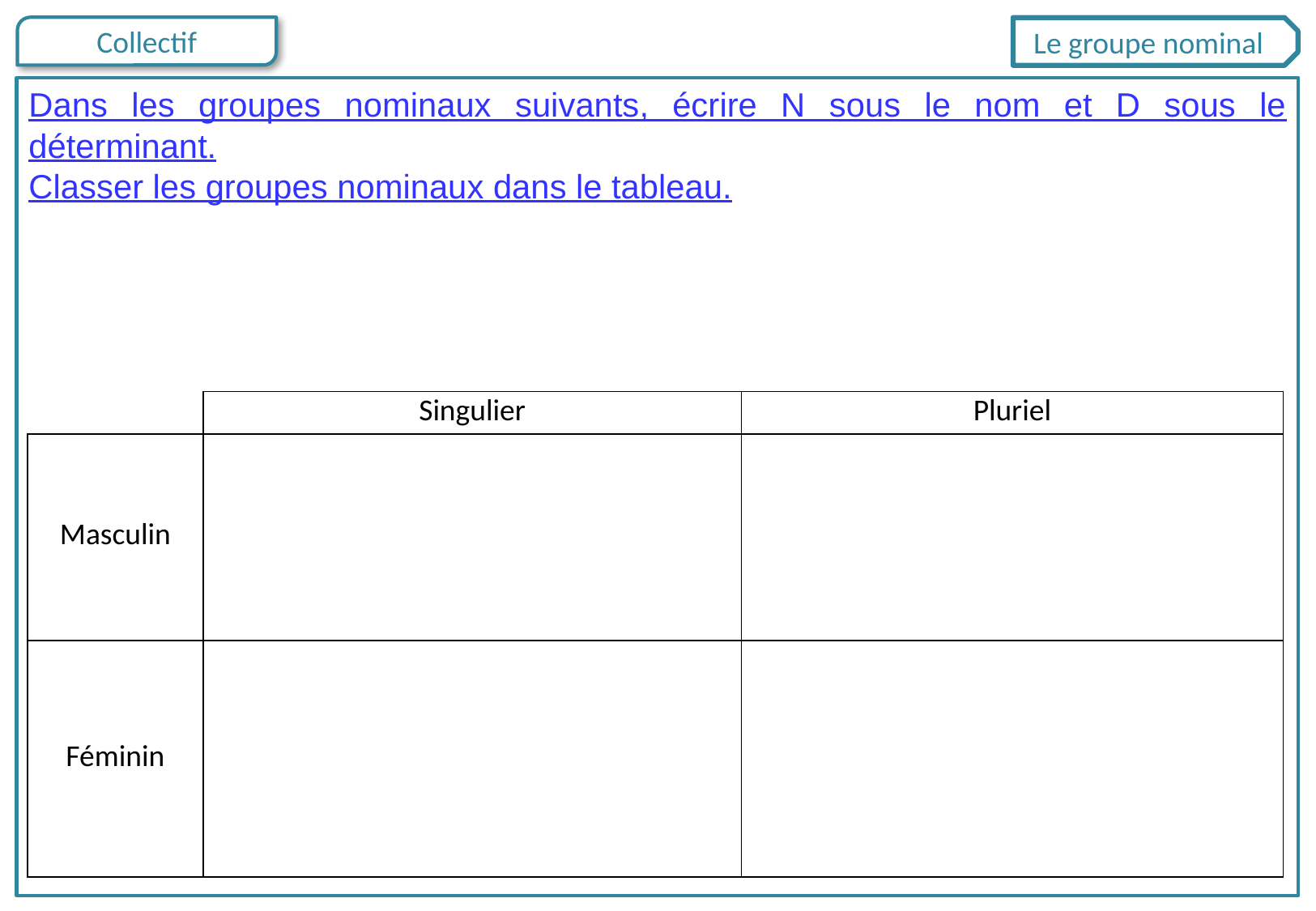

Le groupe nominal
Dans les groupes nominaux suivants, écrire N sous le nom et D sous le déterminant.
Classer les groupes nominaux dans le tableau.

|  | Singulier | Pluriel |
| --- | --- | --- |
| Masculin |  |  |
| Féminin |  |  |